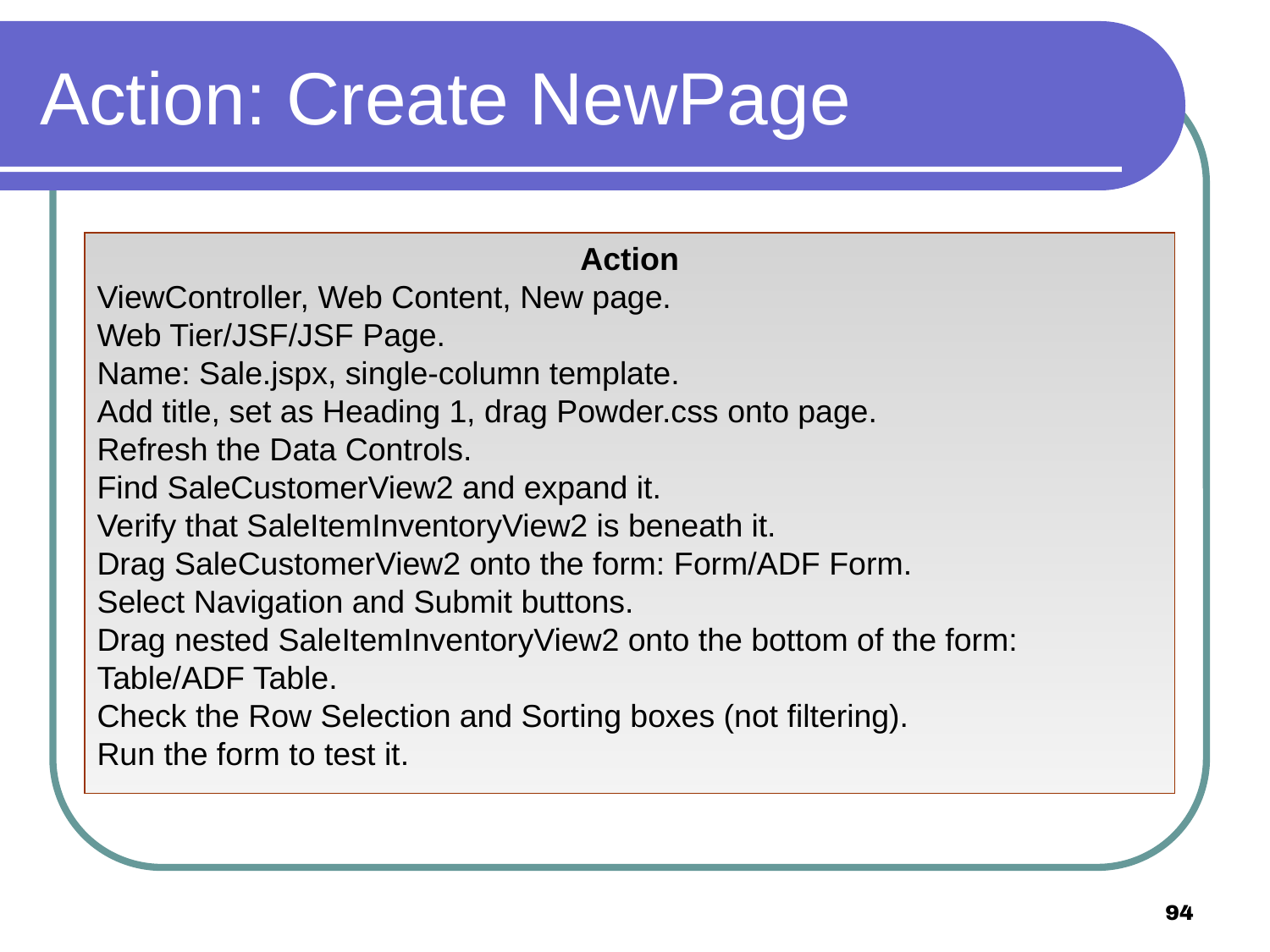

# Action: Create NewPage
Action
ViewController, Web Content, New page.
Web Tier/JSF/JSF Page.
Name: Sale.jspx, single-column template.
Add title, set as Heading 1, drag Powder.css onto page.
Refresh the Data Controls.
Find SaleCustomerView2 and expand it.
Verify that SaleItemInventoryView2 is beneath it.
Drag SaleCustomerView2 onto the form: Form/ADF Form.
Select Navigation and Submit buttons.
Drag nested SaleItemInventoryView2 onto the bottom of the form: Table/ADF Table.
Check the Row Selection and Sorting boxes (not filtering).
Run the form to test it.
94